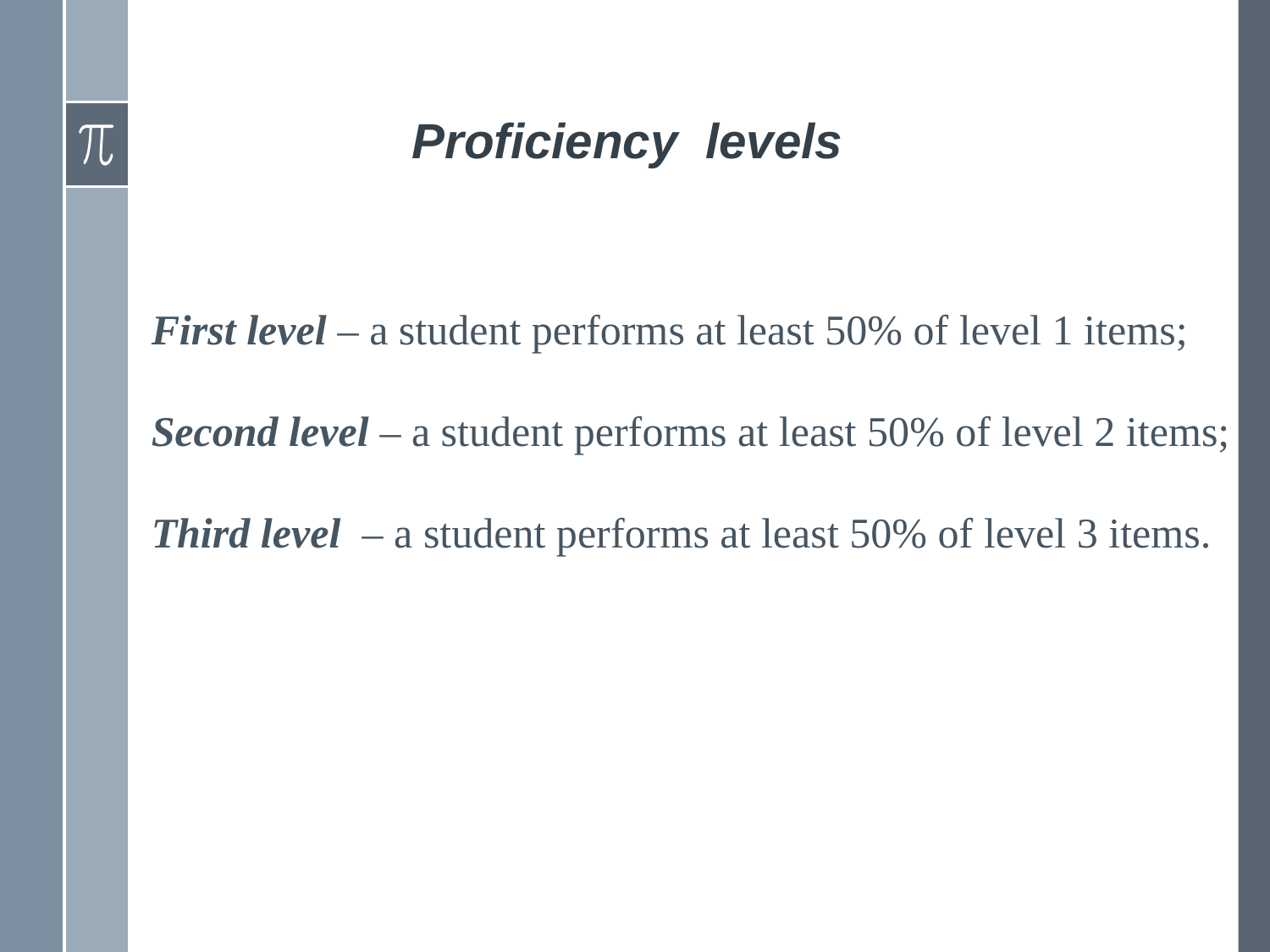

# Proficiency  levels
First level – a student performs at least 50% of level 1 items;

Second level – a student performs at least 50% of level 2 items;

Third level  – a student performs at least 50% of level 3 items.